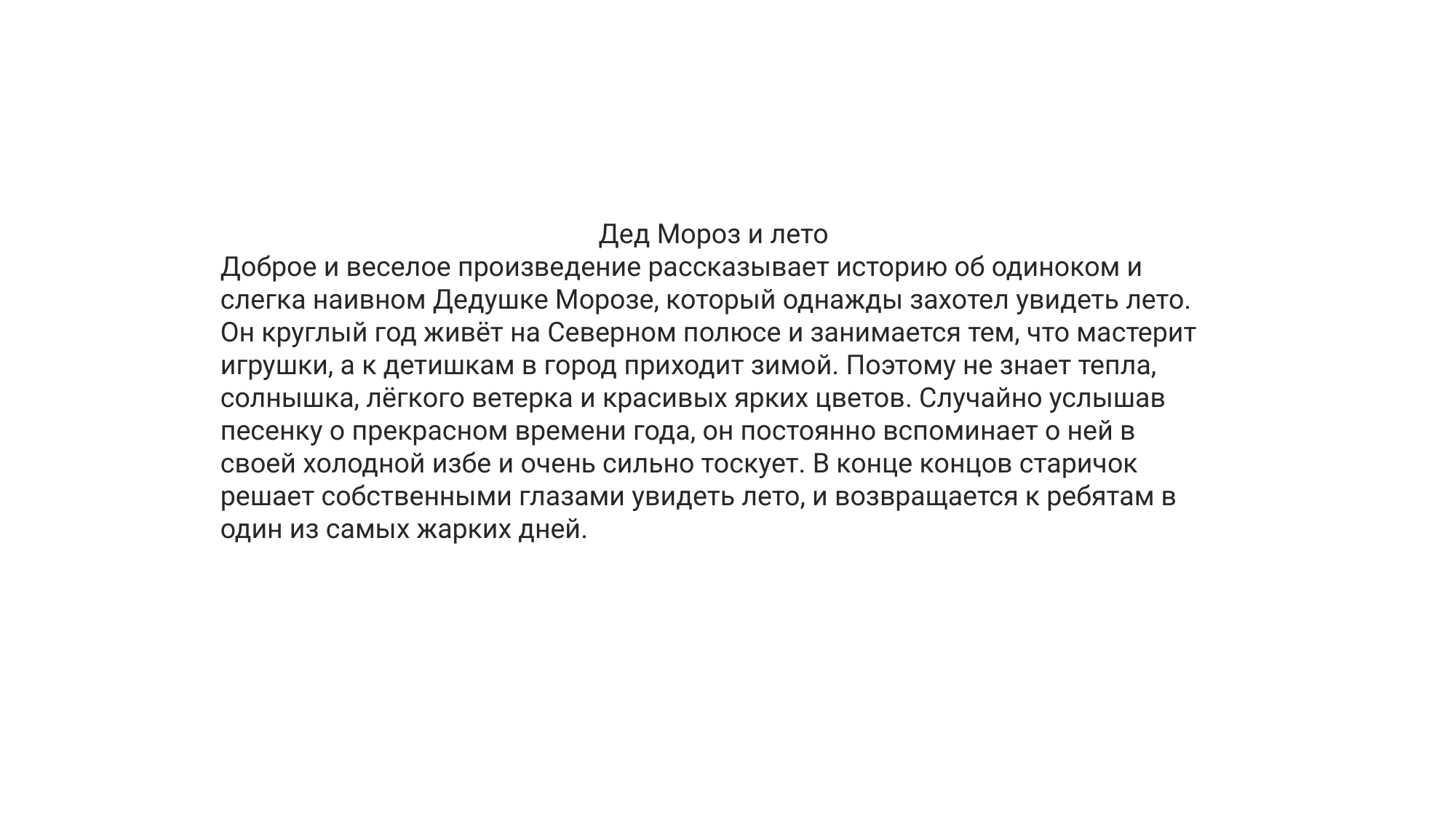

Дед Мороз и лето
Доброе и веселое произведение рассказывает историю об одиноком и слегка наивном Дедушке Морозе, который однажды захотел увидеть лето. Он круглый год живёт на Северном полюсе и занимается тем, что мастерит игрушки, а к детишкам в город приходит зимой. Поэтому не знает тепла, солнышка, лёгкого ветерка и красивых ярких цветов. Случайно услышав песенку о прекрасном времени года, он постоянно вспоминает о ней в своей холодной избе и очень сильно тоскует. В конце концов старичок решает собственными глазами увидеть лето, и возвращается к ребятам в один из самых жарких дней.